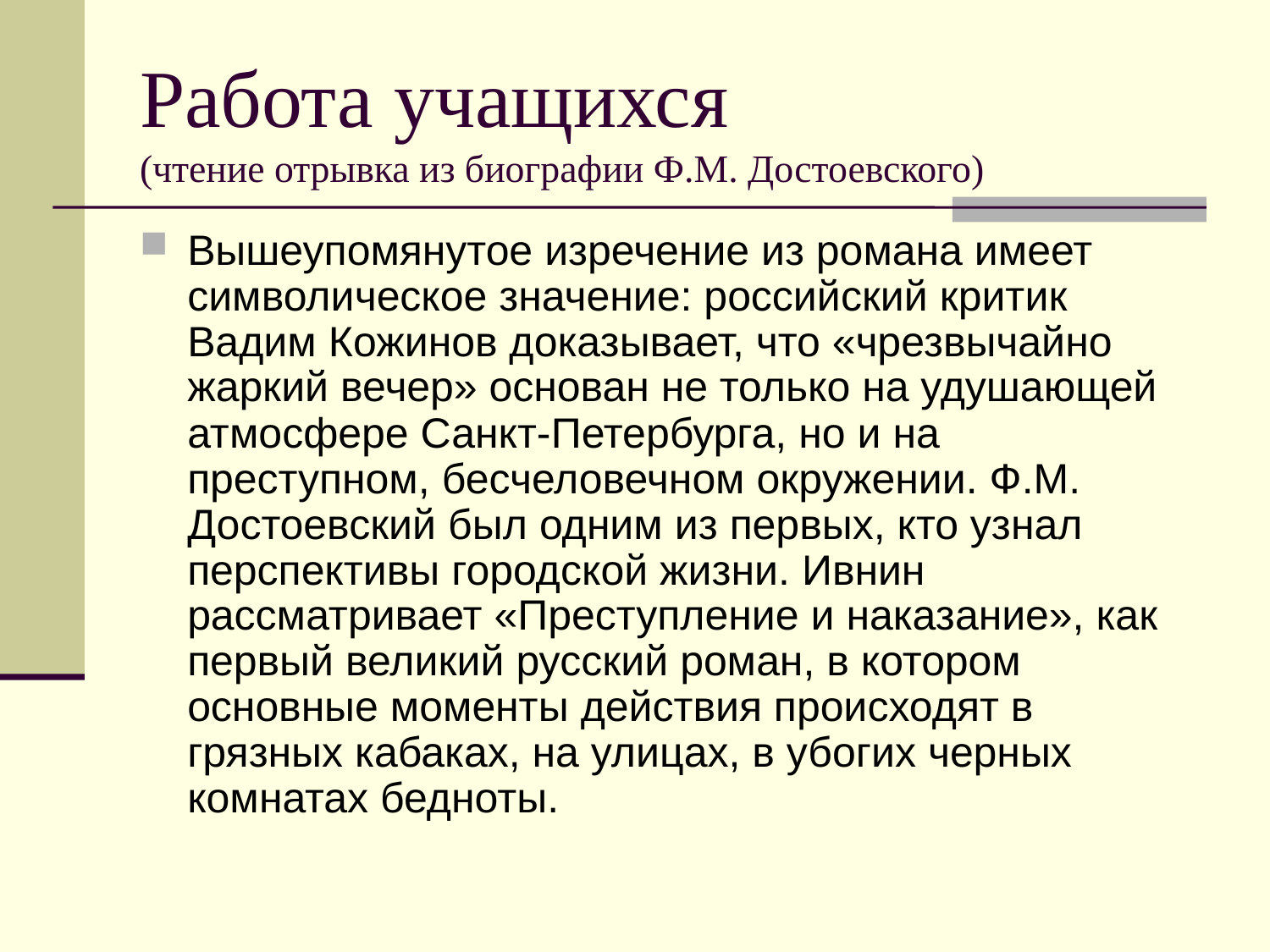

# Работа учащихся (чтение отрывка из биографии Ф.М. Достоевского)
Вышеупомянутое изречение из романа имеет символическое значение: российский критик Вадим Кожинов доказывает, что «чрезвычайно жаркий вечер» основан не только на удушающей атмосфере Санкт-Петербурга, но и на преступном, бесчеловечном окружении. Ф.М. Достоевский был одним из первых, кто узнал перспективы городской жизни. Ивнин рассматривает «Преступление и наказание», как первый великий русский роман, в котором основные моменты действия происходят в грязных кабаках, на улицах, в убогих черных комнатах бедноты.